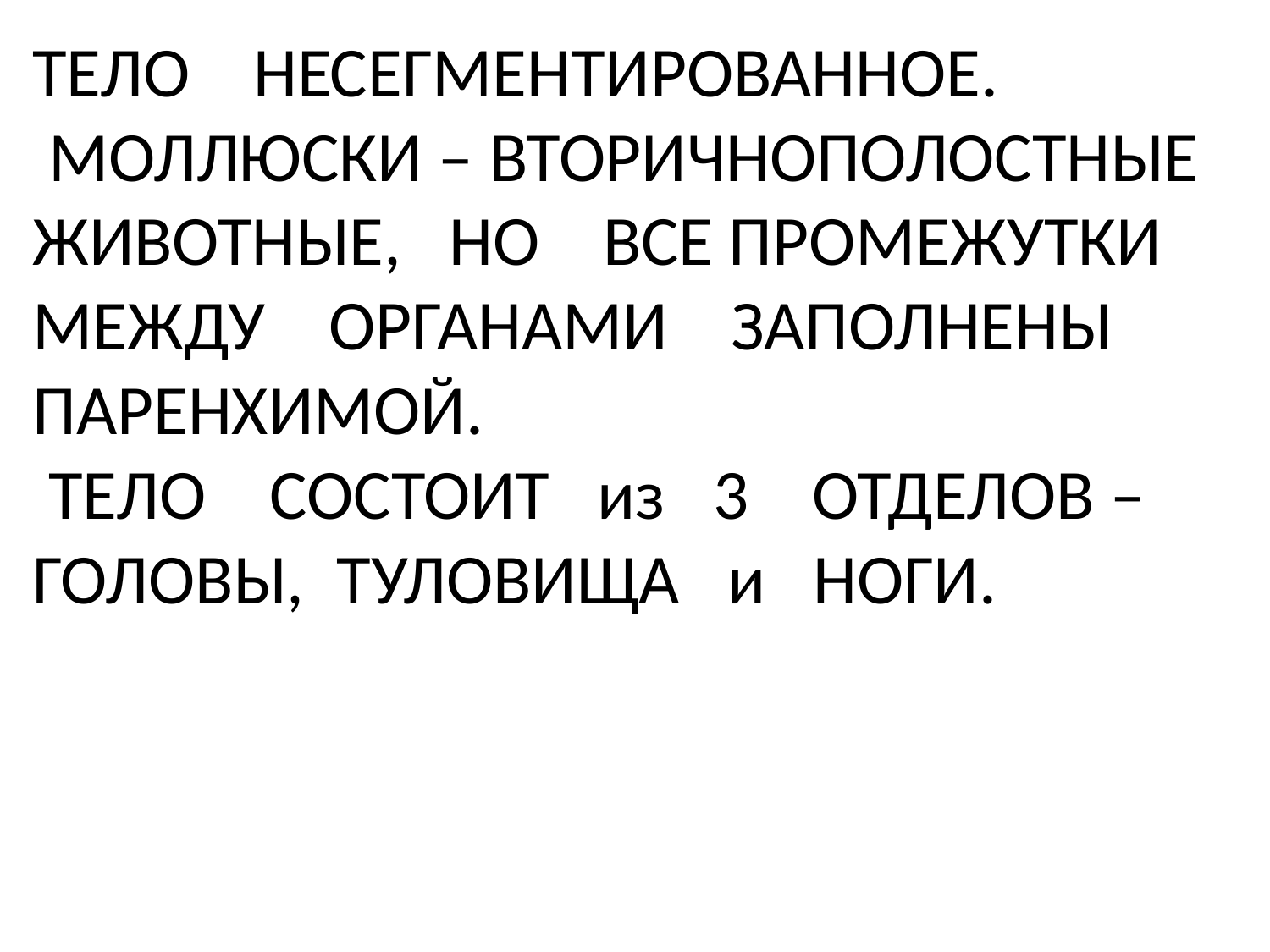

# ТЕЛО    НЕСЕГМЕНТИРОВАННОЕ. МОЛЛЮСКИ – ВТОРИЧНОПОЛОСТНЫЕ   ЖИВОТНЫЕ,   НО    ВСЕ ПРОМЕЖУТКИ    МЕЖДУ    ОРГАНАМИ    ЗАПОЛНЕНЫ  ПАРЕНХИМОЙ. ТЕЛО    СОСТОИТ   из   3    ОТДЕЛОВ – ГОЛОВЫ,  ТУЛОВИЩА   и   НОГИ.